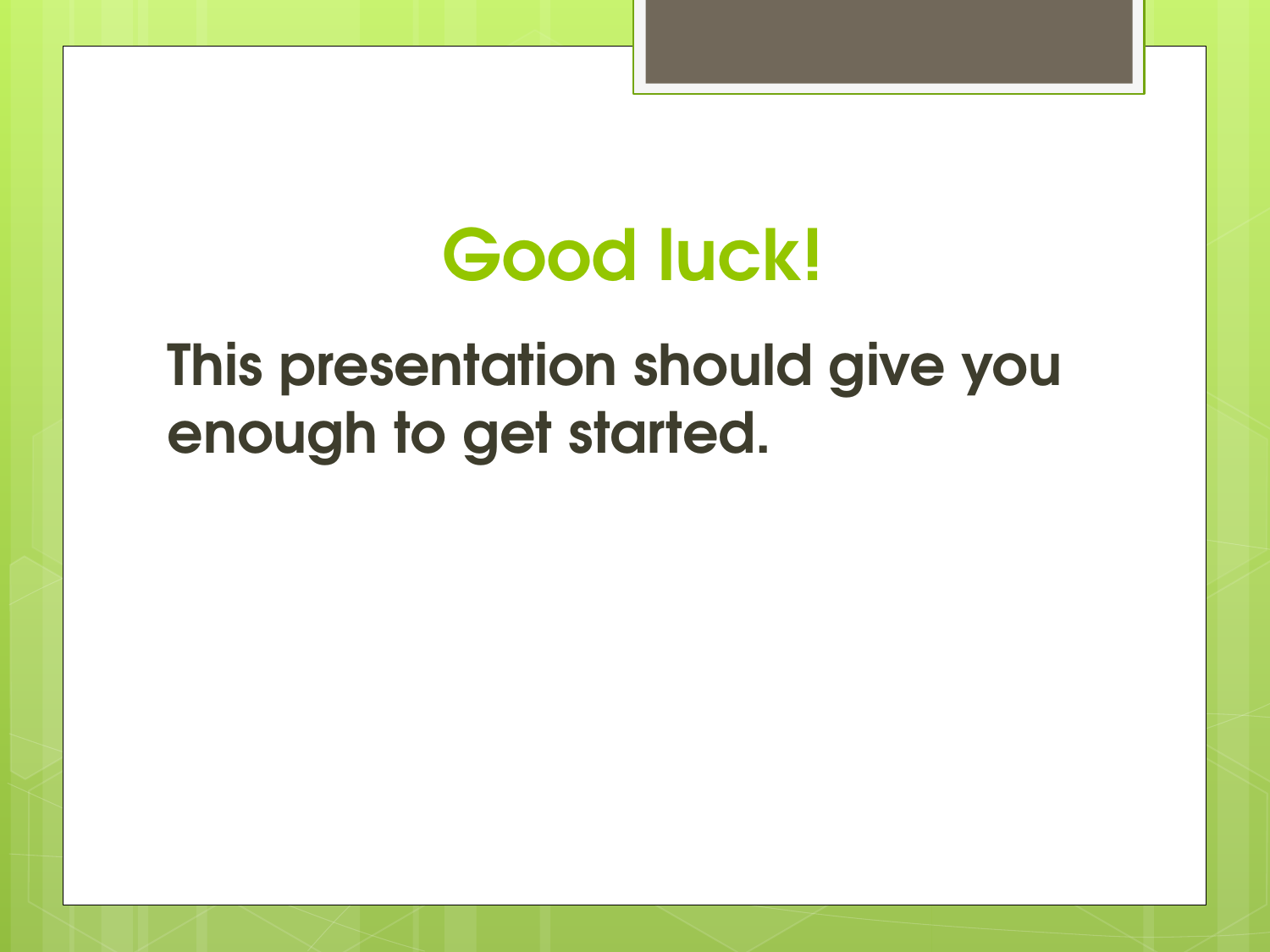

# Good luck!
This presentation should give you enough to get started.